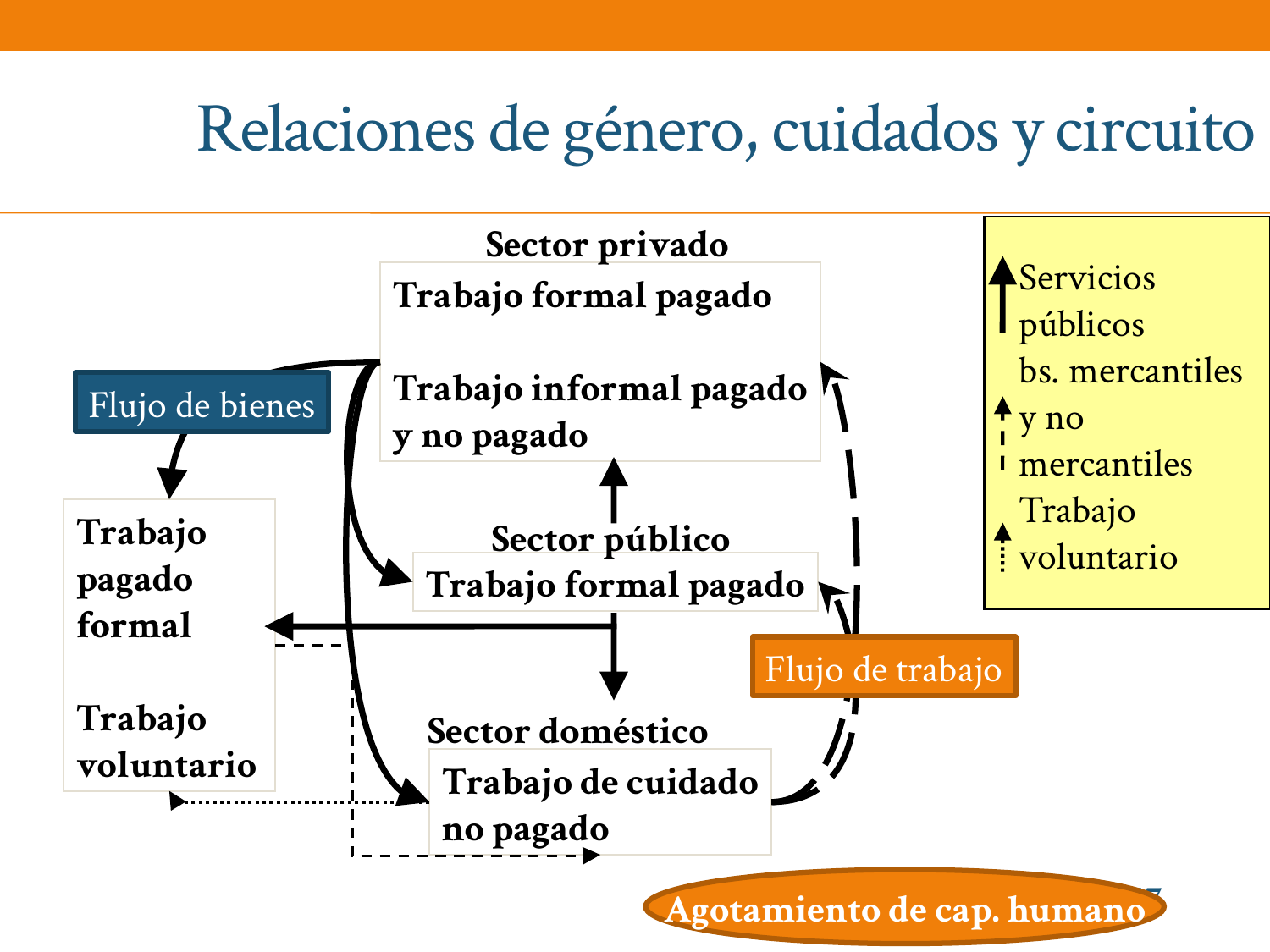

# Relaciones de género, cuidados y circuito
Sector privado

Servicios
públicos
bs. mercantiles
y no mercantiles
Trabajo voluntario

Trabajo formal pagado

Trabajo informal pagado
y no pagado
Flujo de bienes

Trabajo pagado
formal

Trabajo voluntario
Sector público
Trabajo formal pagado

Flujo de trabajo
Sector doméstico
Trabajo de cuidado
no pagado
57
Agotamiento de cap. humano